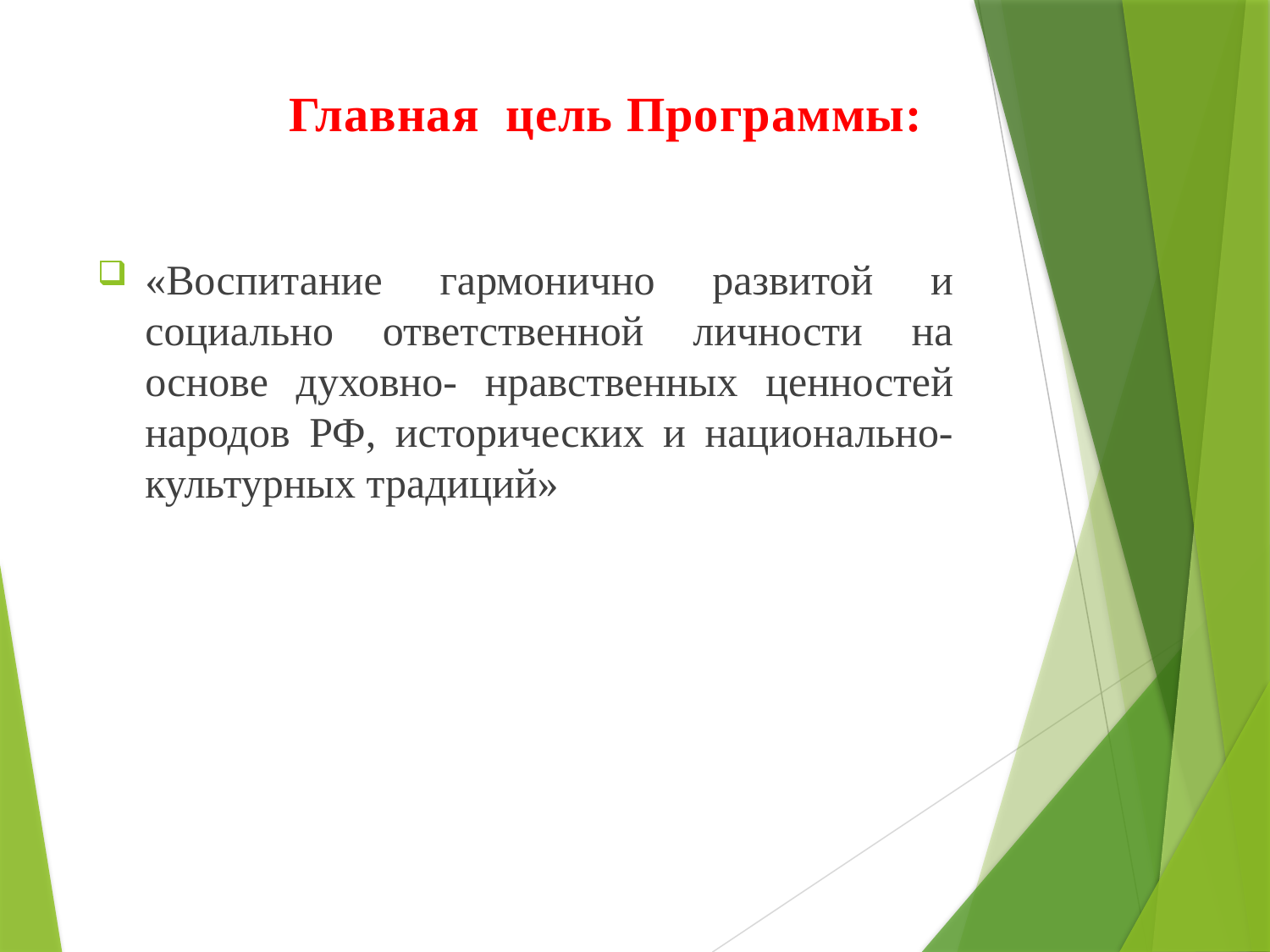

# Главная  цель Программы:
«Воспитание гармонично развитой и социально ответственной личности на основе духовно- нравственных ценностей народов РФ, исторических и национально- культурных традиций»